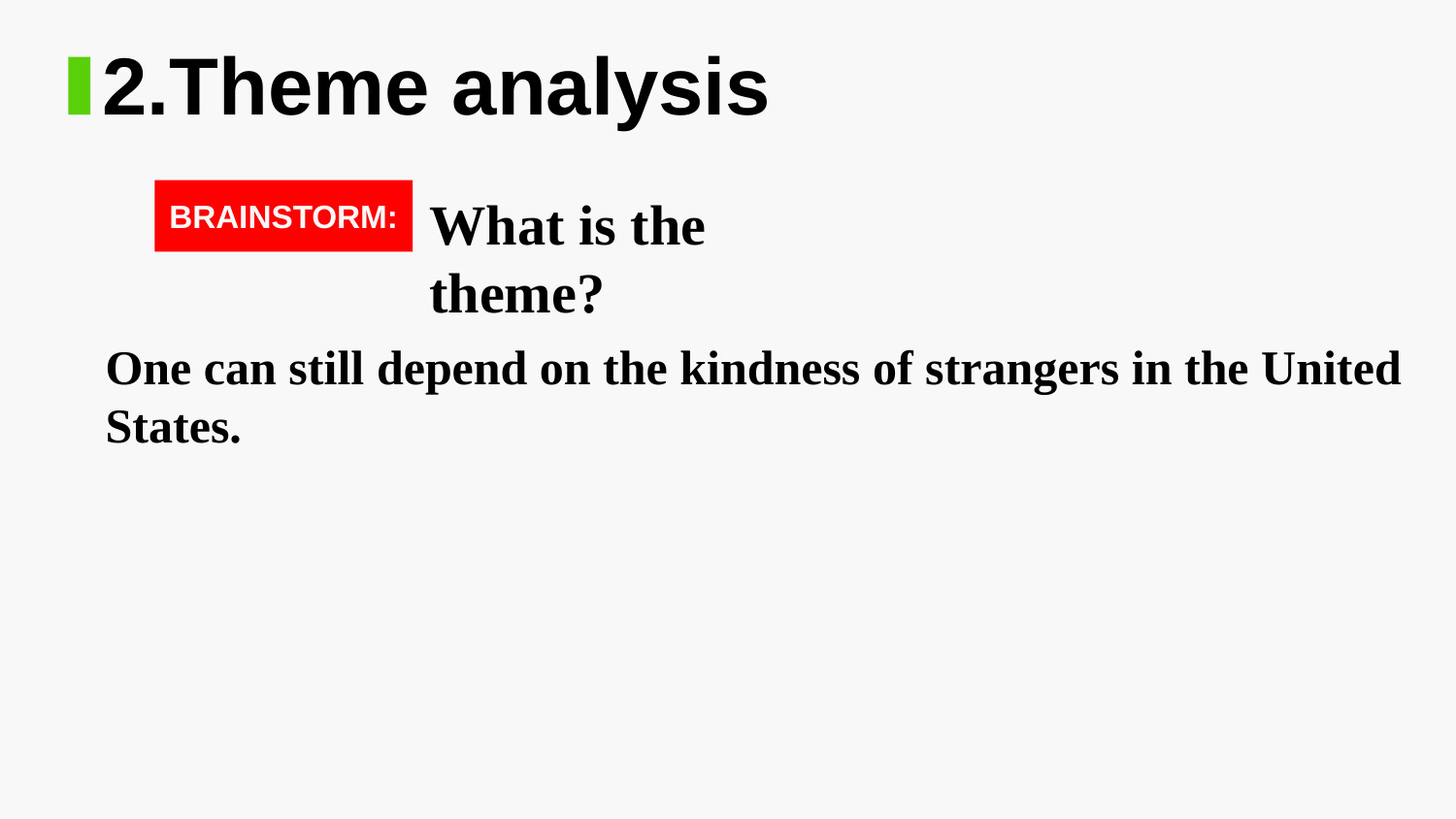

2.Theme analysis

BRAINSTORM:
What is the theme?
One can still depend on the kindness of strangers in the United States.